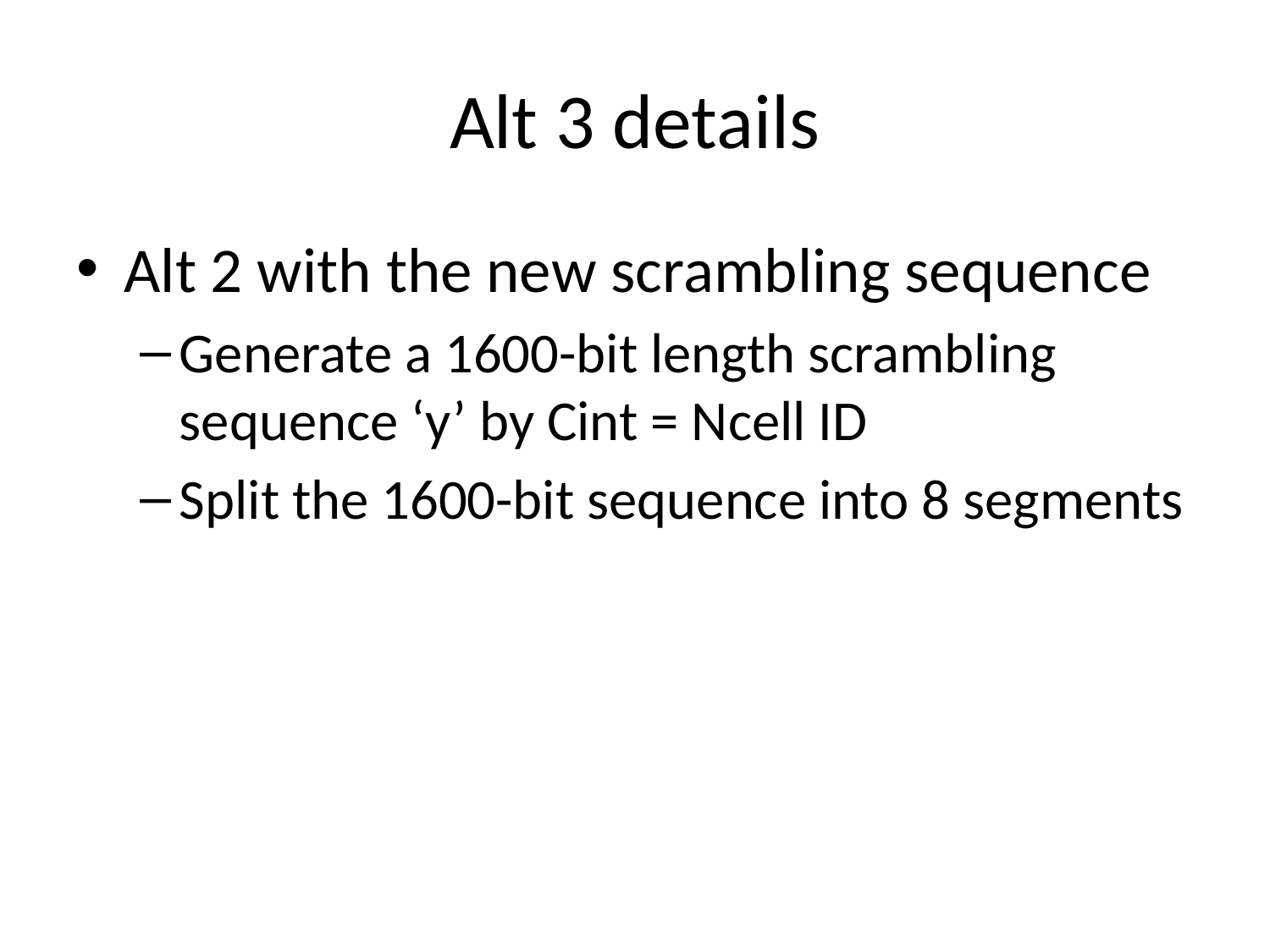

# Alt 3 details
Alt 2 with the new scrambling sequence
Generate a 1600-bit length scrambling sequence ‘y’ by Cint = Ncell ID
Split the 1600-bit sequence into 8 segments